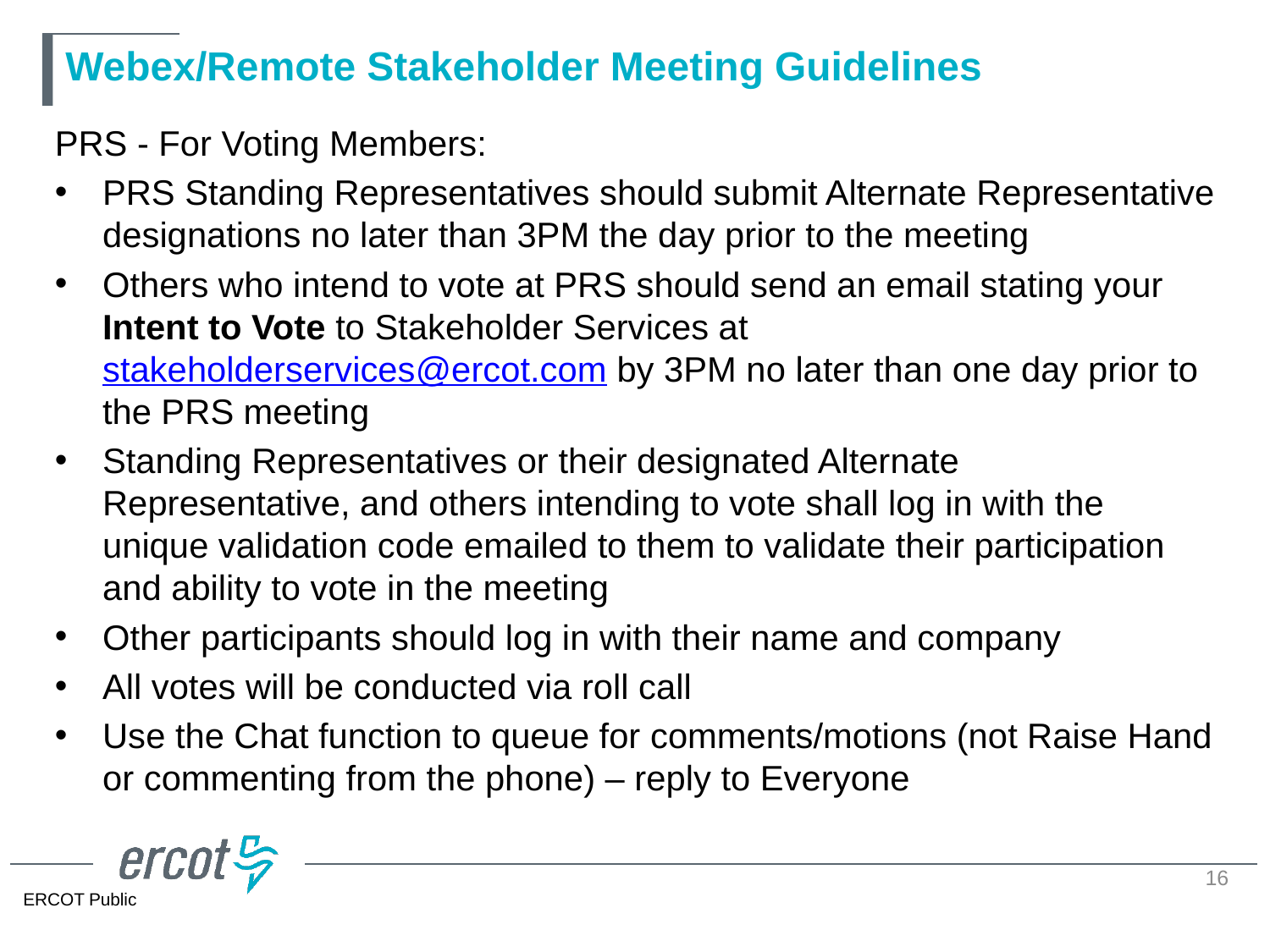

# Webex/Remote Stakeholder Meeting Guidelines
PRS - For Voting Members:
PRS Standing Representatives should submit Alternate Representative designations no later than 3PM the day prior to the meeting
Others who intend to vote at PRS should send an email stating your Intent to Vote to Stakeholder Services at stakeholderservices@ercot.com by 3PM no later than one day prior to the PRS meeting
Standing Representatives or their designated Alternate Representative, and others intending to vote shall log in with the unique validation code emailed to them to validate their participation and ability to vote in the meeting
Other participants should log in with their name and company
All votes will be conducted via roll call
Use the Chat function to queue for comments/motions (not Raise Hand or commenting from the phone) – reply to Everyone
16